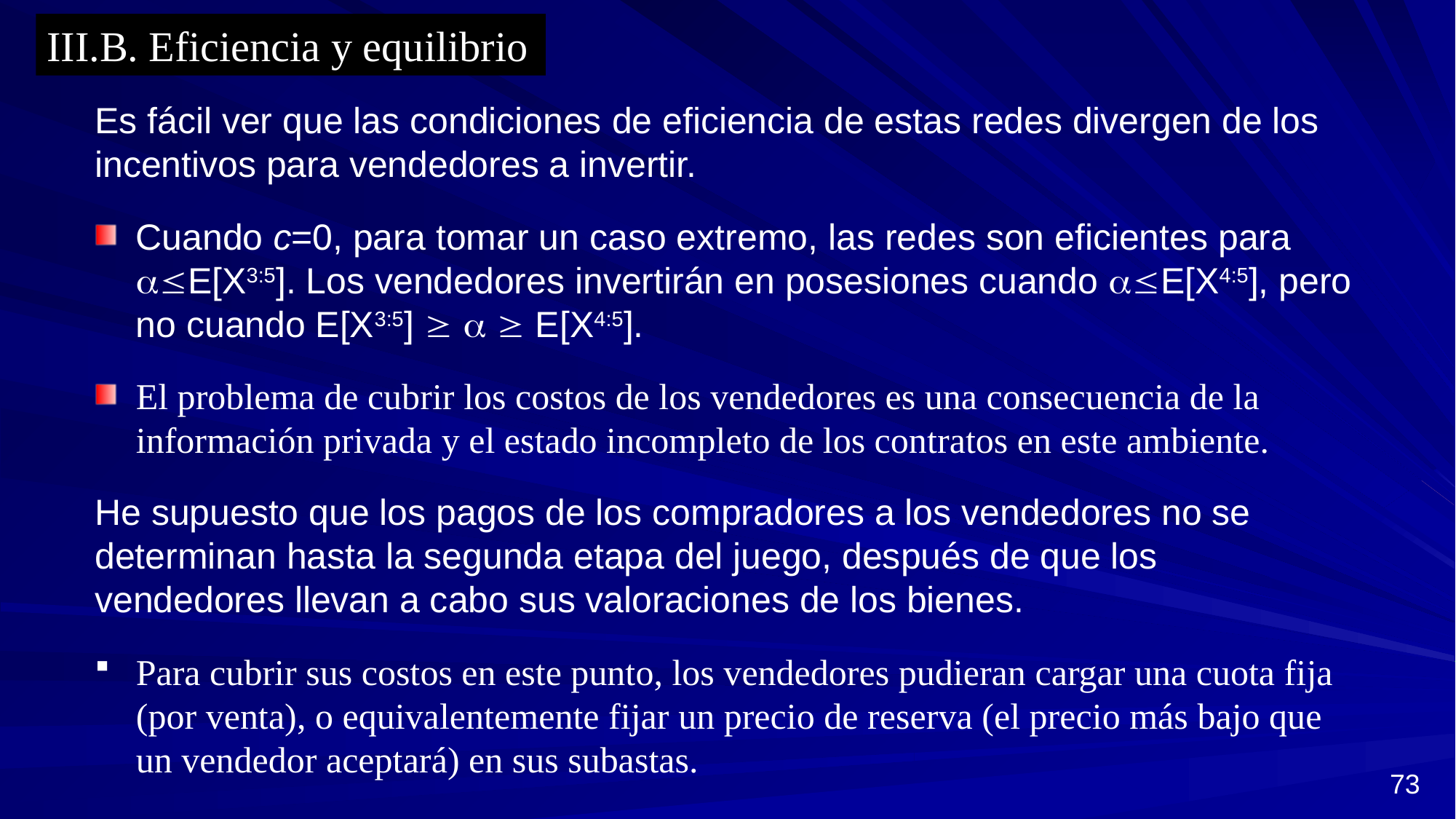

III.B. Eficiencia y equilibrio
Es fácil ver que las condiciones de eficiencia de estas redes divergen de los incentivos para vendedores a invertir.

Cuando c=0, para tomar un caso extremo, las redes son eficientes para α≤E[X3:5]. Los vendedores invertirán en posesiones cuando α≤E[X4:5], pero no cuando E[X3:5] ≥ α ≥ E[X4:5].

El problema de cubrir los costos de los vendedores es una consecuencia de la información privada y el estado incompleto de los contratos en este ambiente.

He supuesto que los pagos de los compradores a los vendedores no se determinan hasta la segunda etapa del juego, después de que los vendedores llevan a cabo sus valoraciones de los bienes.

Para cubrir sus costos en este punto, los vendedores pudieran cargar una cuota fija (por venta), o equivalentemente fijar un precio de reserva (el precio más bajo que un vendedor aceptará) en sus subastas.
73